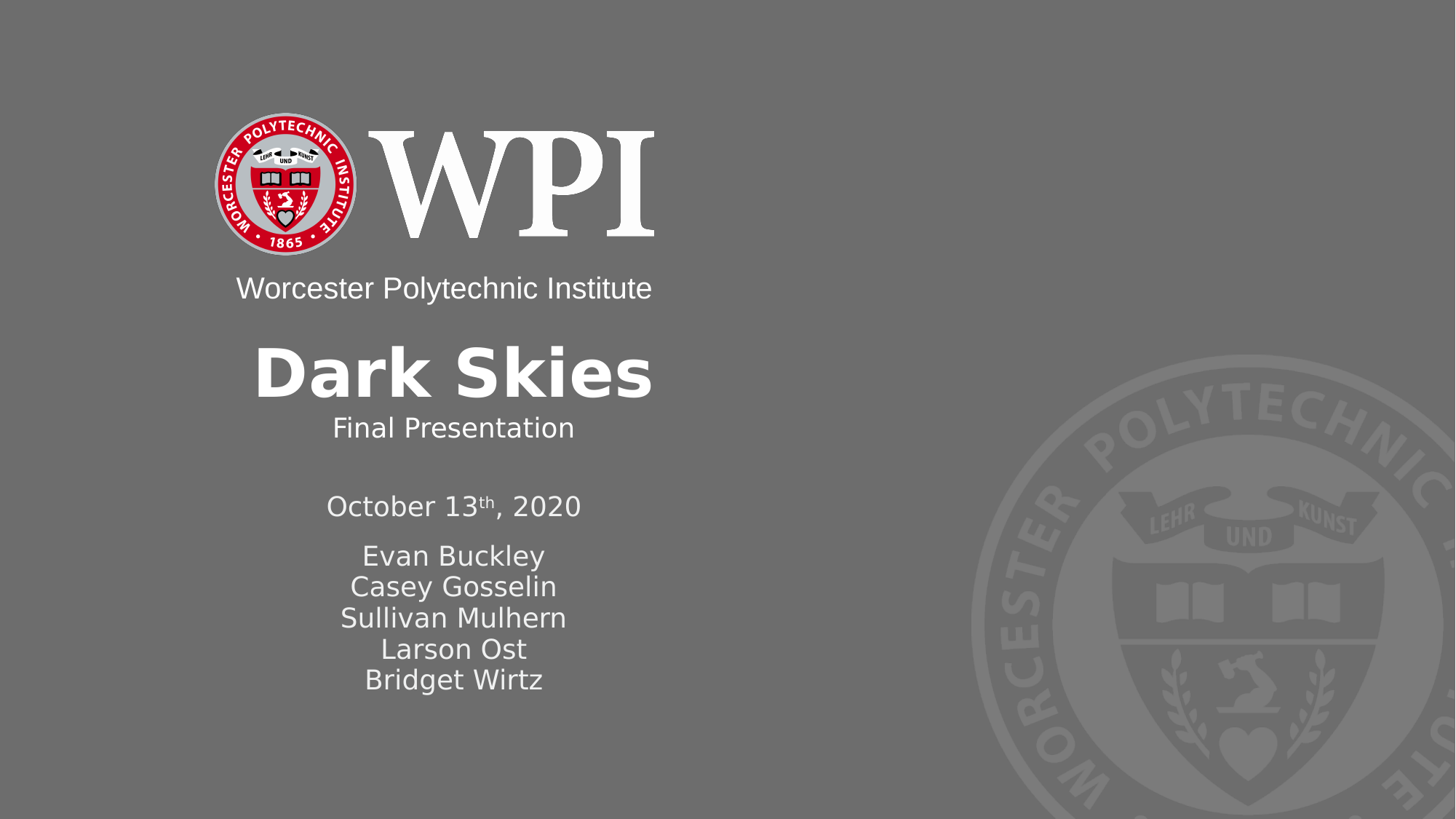

# Dark Skies Final Presentation
October 13th, 2020
Evan Buckley
Casey Gosselin
Sullivan Mulhern
Larson Ost
Bridget Wirtz